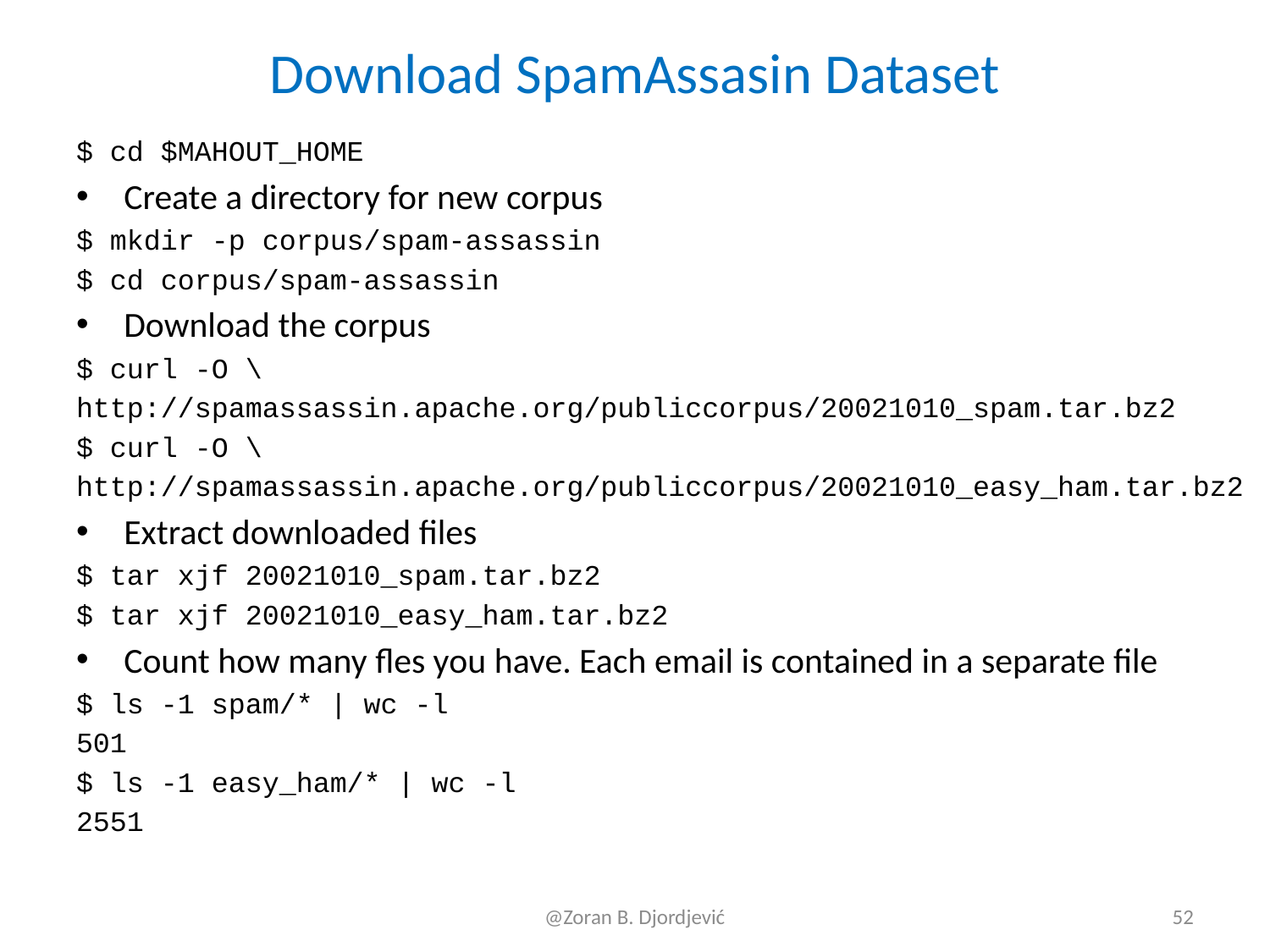

# Download SpamAssasin Dataset
$ cd $MAHOUT_HOME
Create a directory for new corpus
$ mkdir -p corpus/spam-assassin
$ cd corpus/spam-assassin
Download the corpus
$ curl -O \
http://spamassassin.apache.org/publiccorpus/20021010_spam.tar.bz2
$ curl -O \
http://spamassassin.apache.org/publiccorpus/20021010_easy_ham.tar.bz2
Extract downloaded files
$ tar xjf 20021010_spam.tar.bz2
$ tar xjf 20021010_easy_ham.tar.bz2
Count how many fles you have. Each email is contained in a separate file
$ ls -1 spam/* | wc -l
501
$ ls -1 easy_ham/* | wc -l
2551
@Zoran B. Djordjević
52